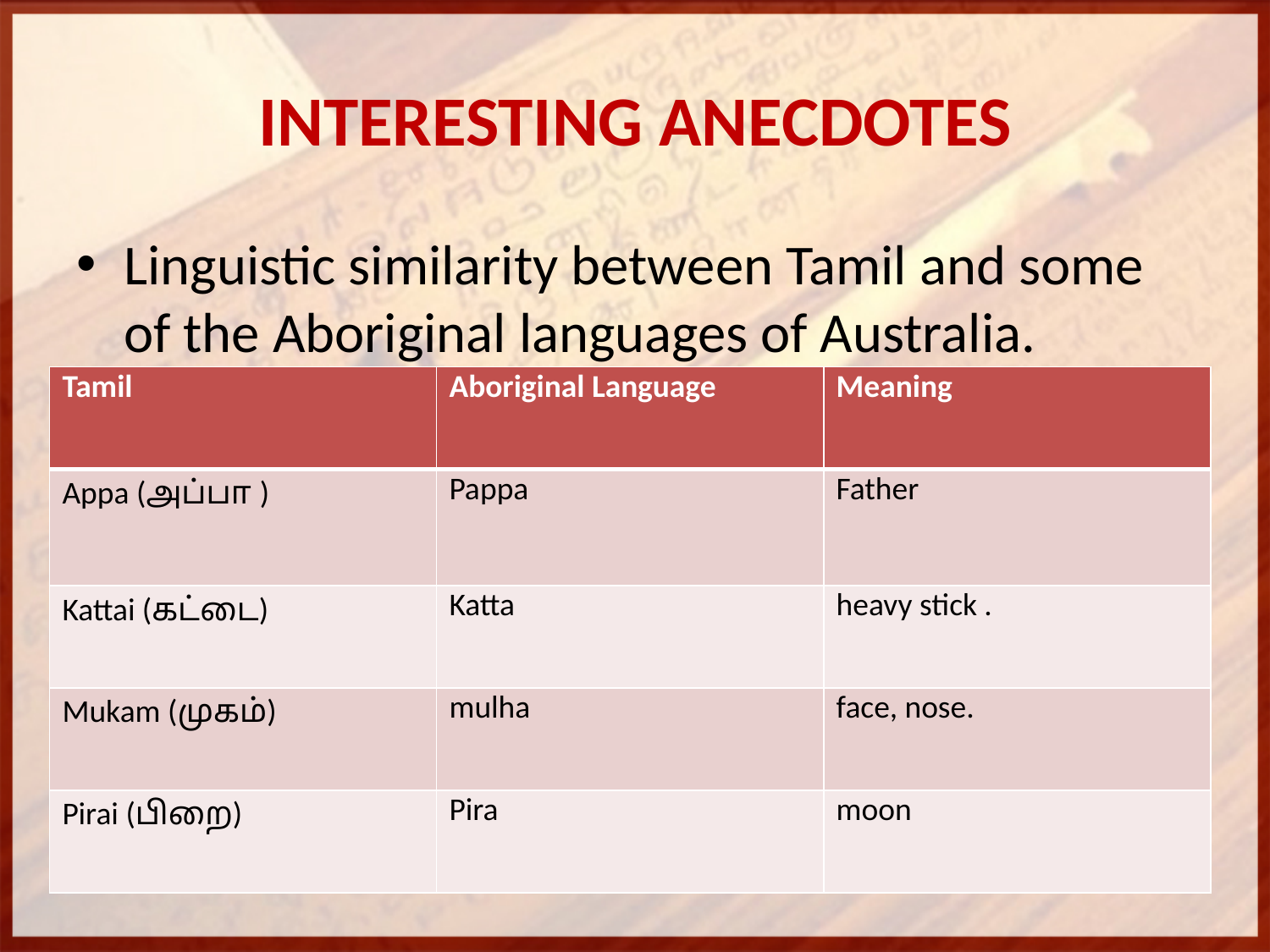

# INTERESTING ANECDOTES
Linguistic similarity between Tamil and some of the Aboriginal languages of Australia.

| Tamil | Aboriginal Language | Meaning |
| --- | --- | --- |
| Appa (அப்பா ) | Pappa | Father |
| Kattai (கட்டை) | Katta | heavy stick . |
| Mukam (முகம்) | mulha | face, nose. |
| Pirai (பிறை) | Pira | moon |